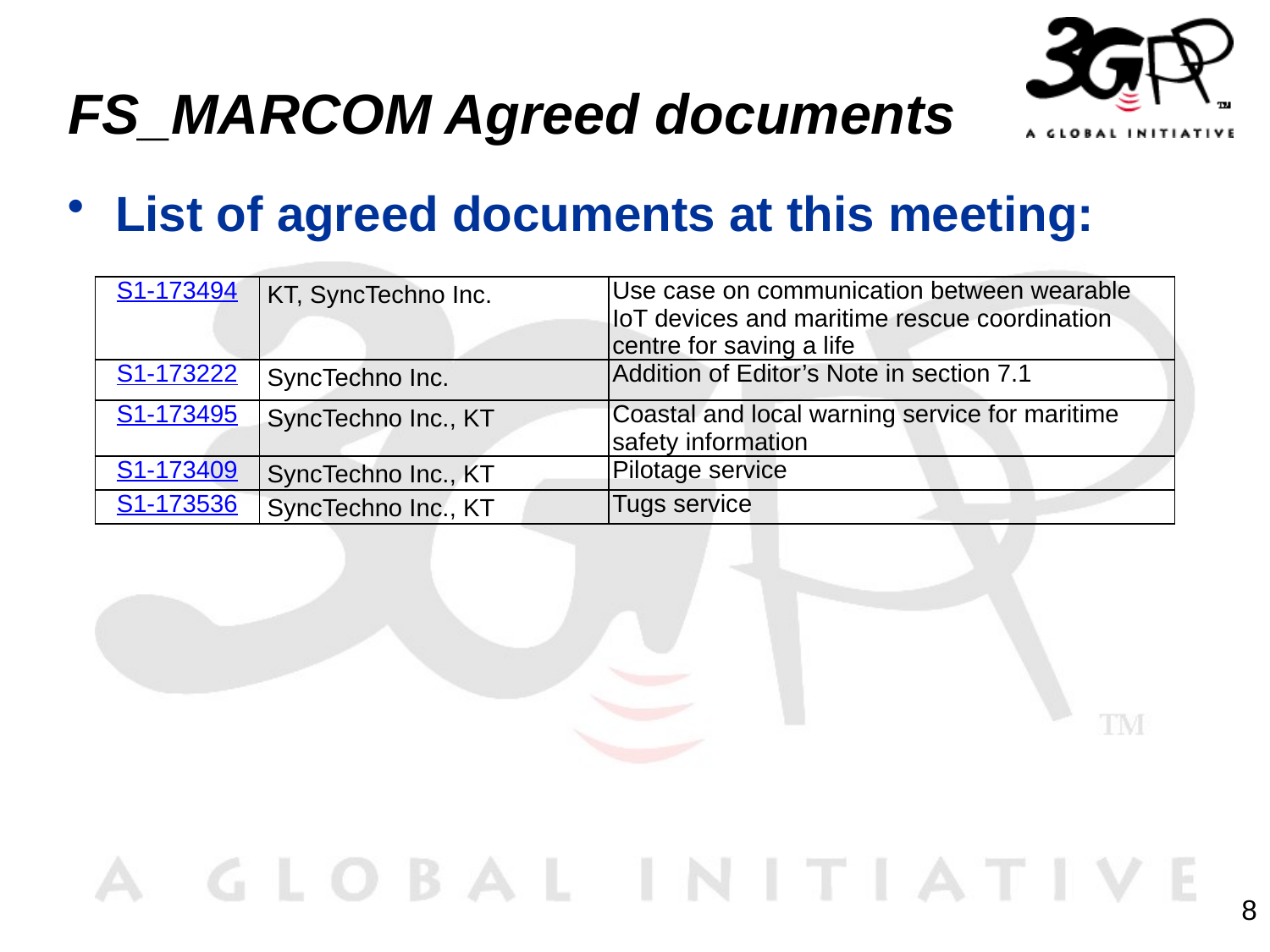

# FS_MARCOM Agreed documents
List of agreed documents at this meeting:
| S1-173494 | KT, SyncTechno Inc. | Use case on communication between wearable IoT devices and maritime rescue coordination centre for saving a life |
| --- | --- | --- |
| S1-173222 | SyncTechno Inc. | Addition of Editor’s Note in section 7.1 |
| S1-173495 | SyncTechno Inc., KT | Coastal and local warning service for maritime safety information |
| S1-173409 | SyncTechno Inc., KT | Pilotage service |
| S1-173536 | SyncTechno Inc., KT | Tugs service |
8